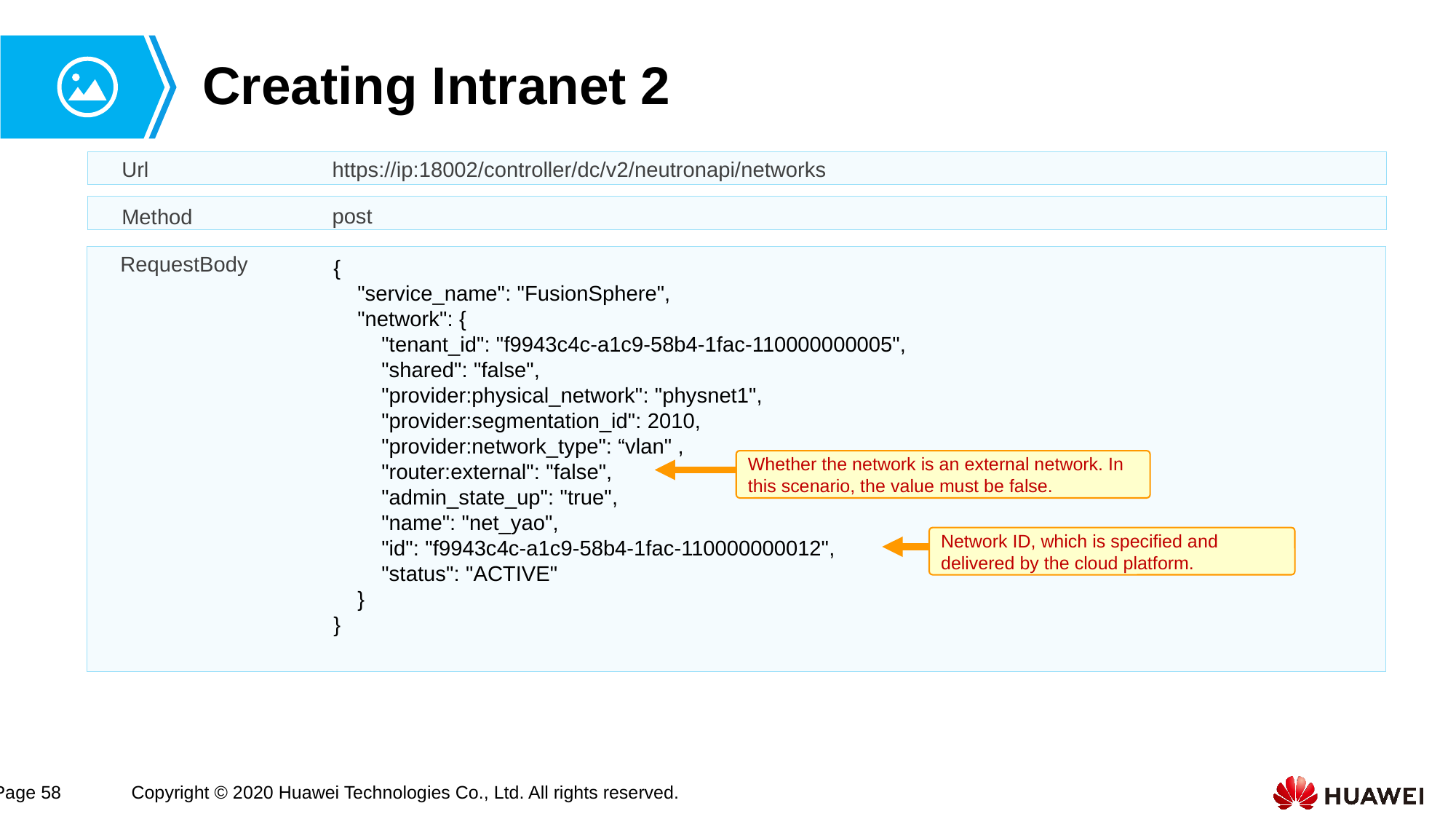

# Creating Intranet 2

Url
https://ip:18002/controller/dc/v2/neutronapi/networks

post
Method

RequestBody
{
    "service_name": "FusionSphere",
    "network": {
        "tenant_id": "f9943c4c-a1c9-58b4-1fac-110000000005",
        "shared": "false",
        "provider:physical_network": "physnet1",
        "provider:segmentation_id": 2010,
        "provider:network_type": “vlan" ,
        "router:external": "false",
        "admin_state_up": "true",
        "name": "net_yao",
        "id": "f9943c4c-a1c9-58b4-1fac-110000000012",
        "status": "ACTIVE"
    }
}

Whether the network is an external network. In this scenario, the value must be false.
Network ID, which is specified and delivered by the cloud platform.